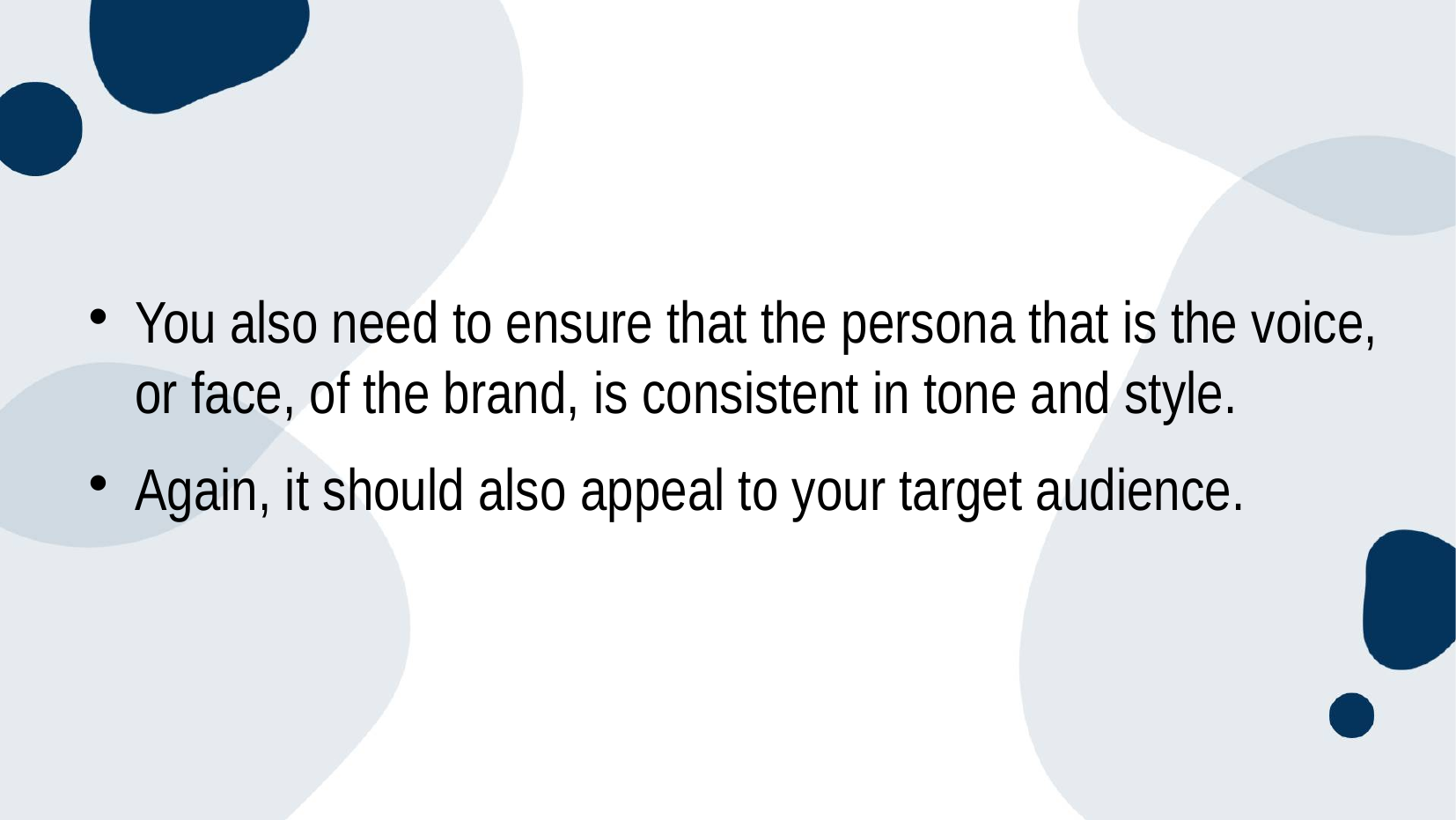

You also need to ensure that the persona that is the voice, or face, of the brand, is consistent in tone and style.
Again, it should also appeal to your target audience.